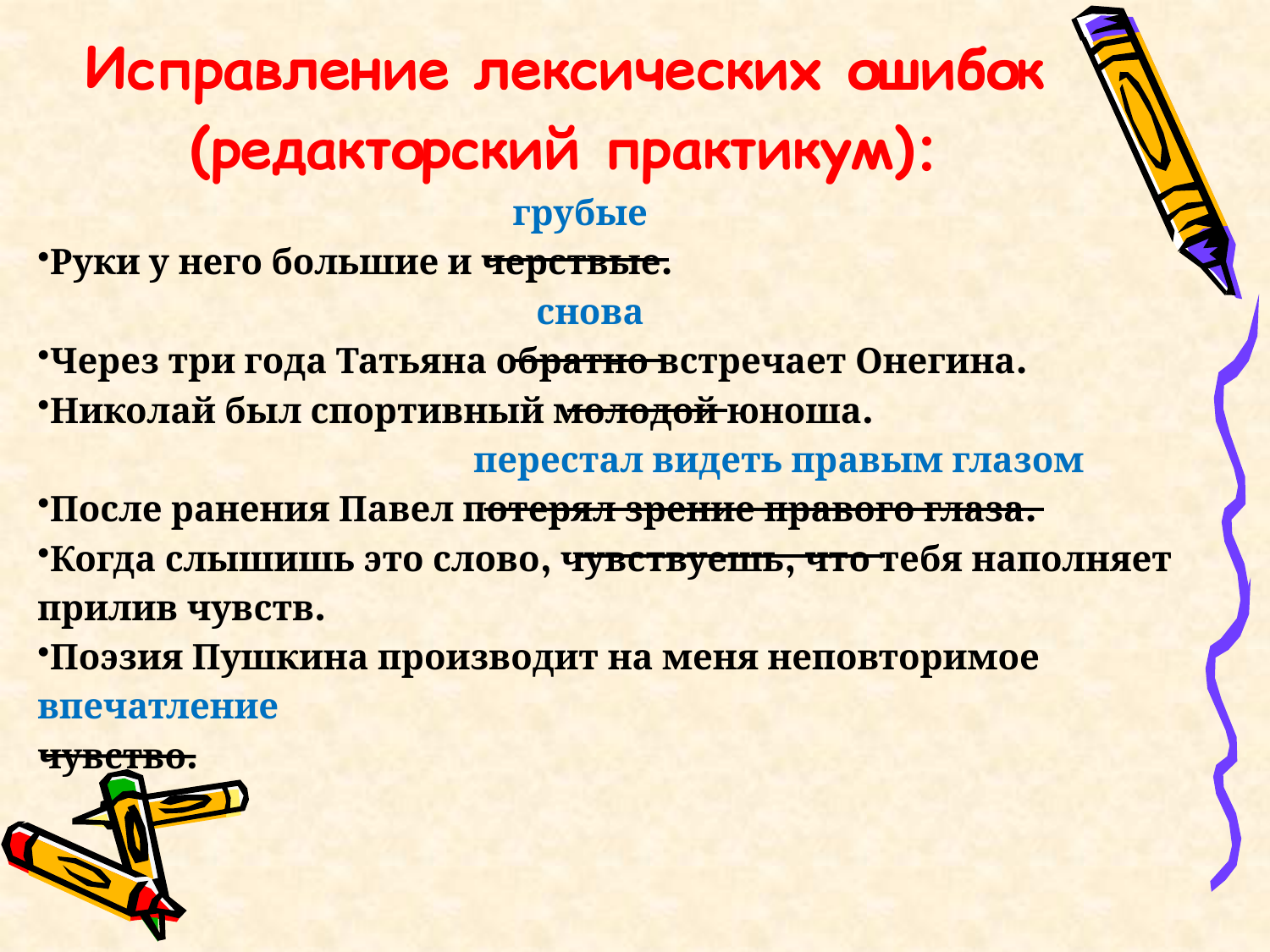

Исправление лексических ошибок
(редакторский практикум):
   грубые
Руки у него большие и черствые.
снова
Через три года Татьяна обратно встречает Онегина.
Николай был спортивный молодой юноша.
перестал видеть правым глазом
После ранения Павел потерял зрение правого глаза.
Когда слышишь это слово, чувствуешь, что тебя наполняет прилив чувств.
Поэзия Пушкина производит на меня неповторимое
впечатление
чувство.